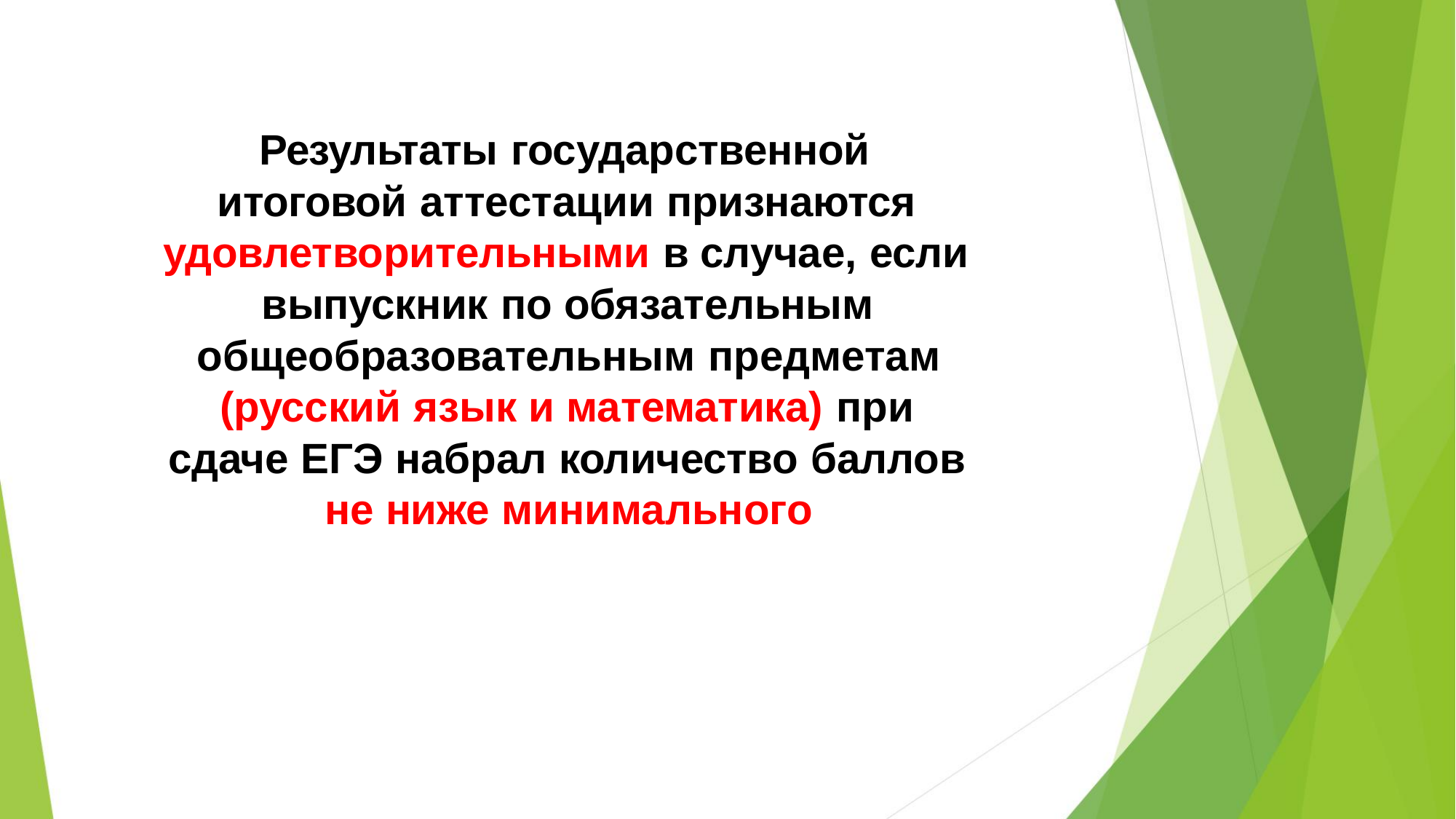

Результаты государственной
итоговой аттестации признаются
удовлетворительными в случае, если
выпускник по обязательным
общеобразовательным предметам
(русский язык и математика) при
сдаче ЕГЭ набрал количество баллов
не ниже минимального